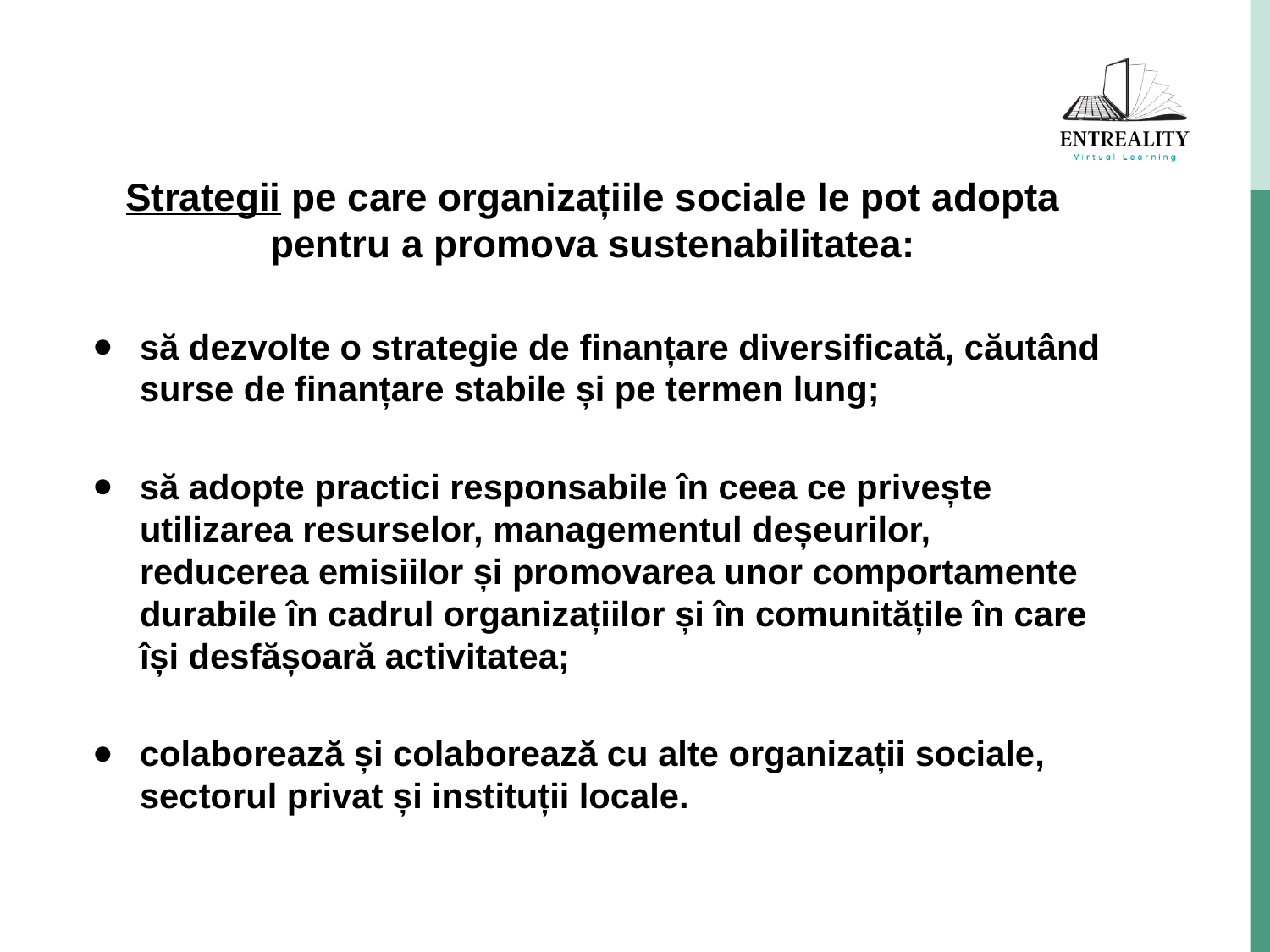

Strategii pe care organizațiile sociale le pot adopta pentru a promova sustenabilitatea:

să dezvolte o strategie de finanțare diversificată, căutând surse de finanțare stabile și pe termen lung;

să adopte practici responsabile în ceea ce privește utilizarea resurselor, managementul deșeurilor, reducerea emisiilor și promovarea unor comportamente durabile în cadrul organizațiilor și în comunitățile în care își desfășoară activitatea;

colaborează și colaborează cu alte organizații sociale, sectorul privat și instituții locale.